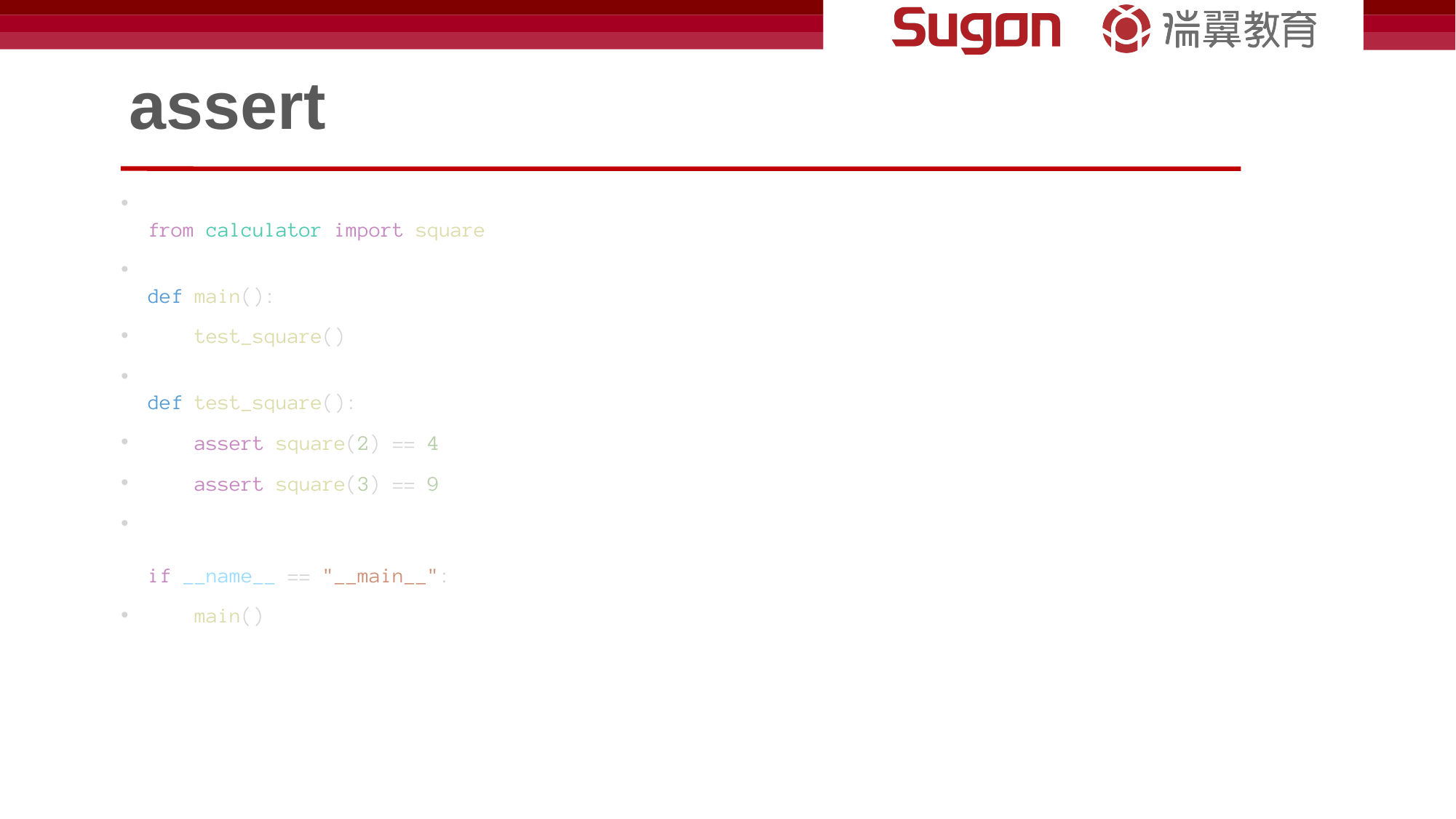

# assert
from calculator import square
def main():
    test_square()
def test_square():
    assert square(2) == 4
    assert square(3) == 9
if __name__ == "__main__":
    main()